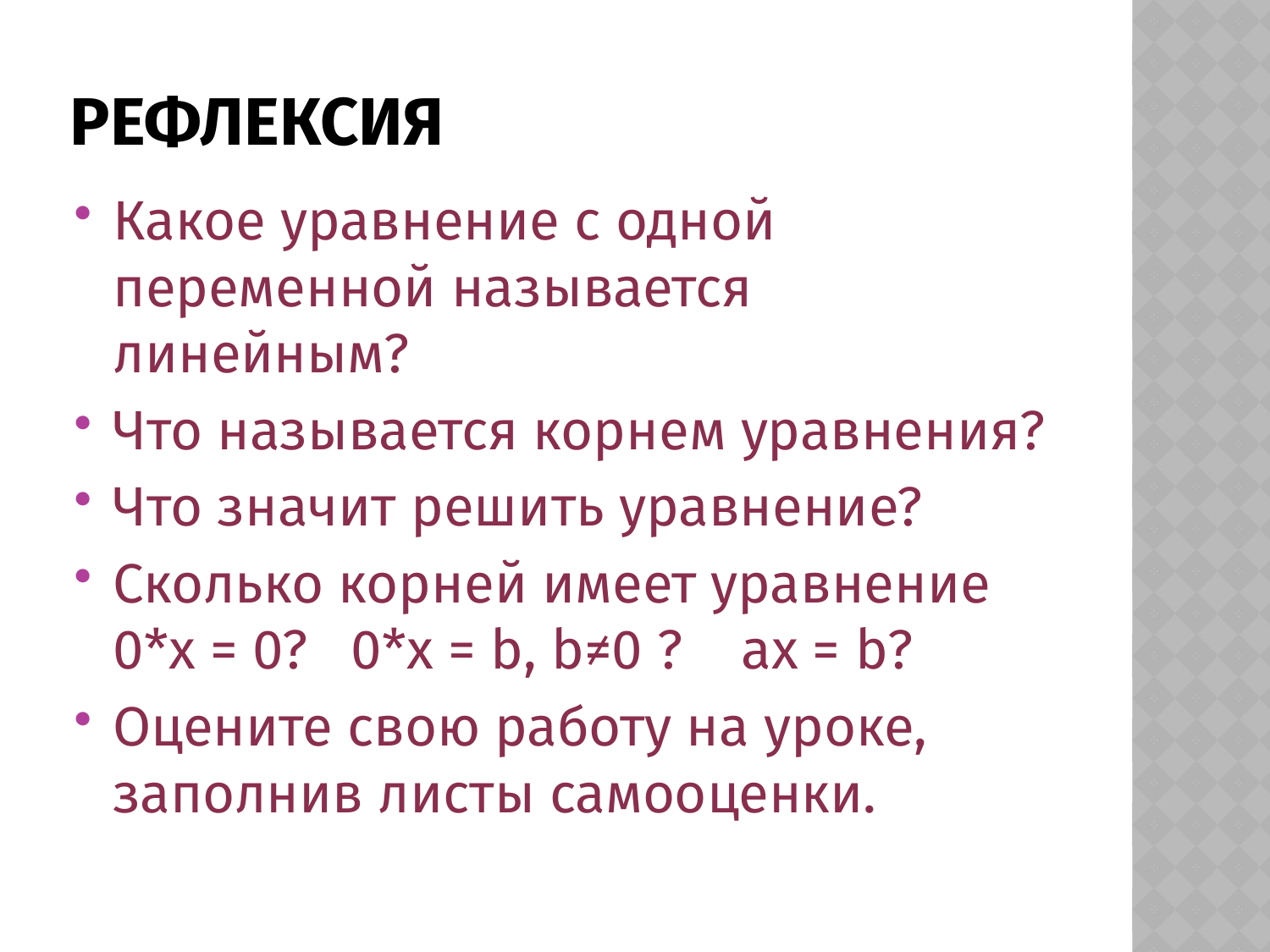

# Рефлексия
Какое уравнение с одной переменной называется линейным?
Что называется корнем уравнения?
Что значит решить уравнение?
Сколько корней имеет уравнение 0*х = 0?   0*х = b, b≠0 ?    aх = b?
Оцените свою работу на уроке, заполнив листы самооценки.